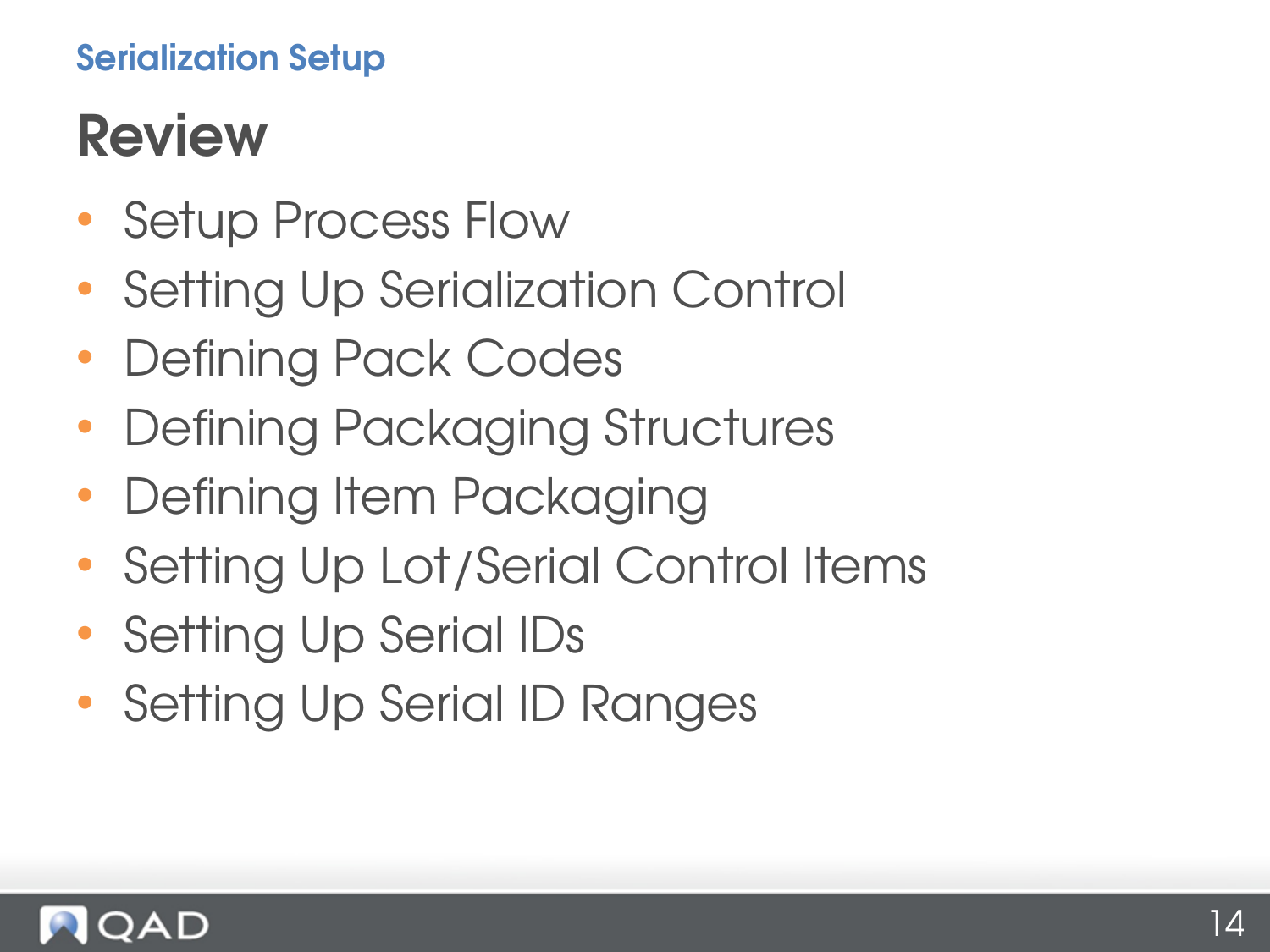

Serialization Setup
# Review
Setup Process Flow
Setting Up Serialization Control
Defining Pack Codes
Defining Packaging Structures
Defining Item Packaging
Setting Up Lot/Serial Control Items
Setting Up Serial IDs
Setting Up Serial ID Ranges
14